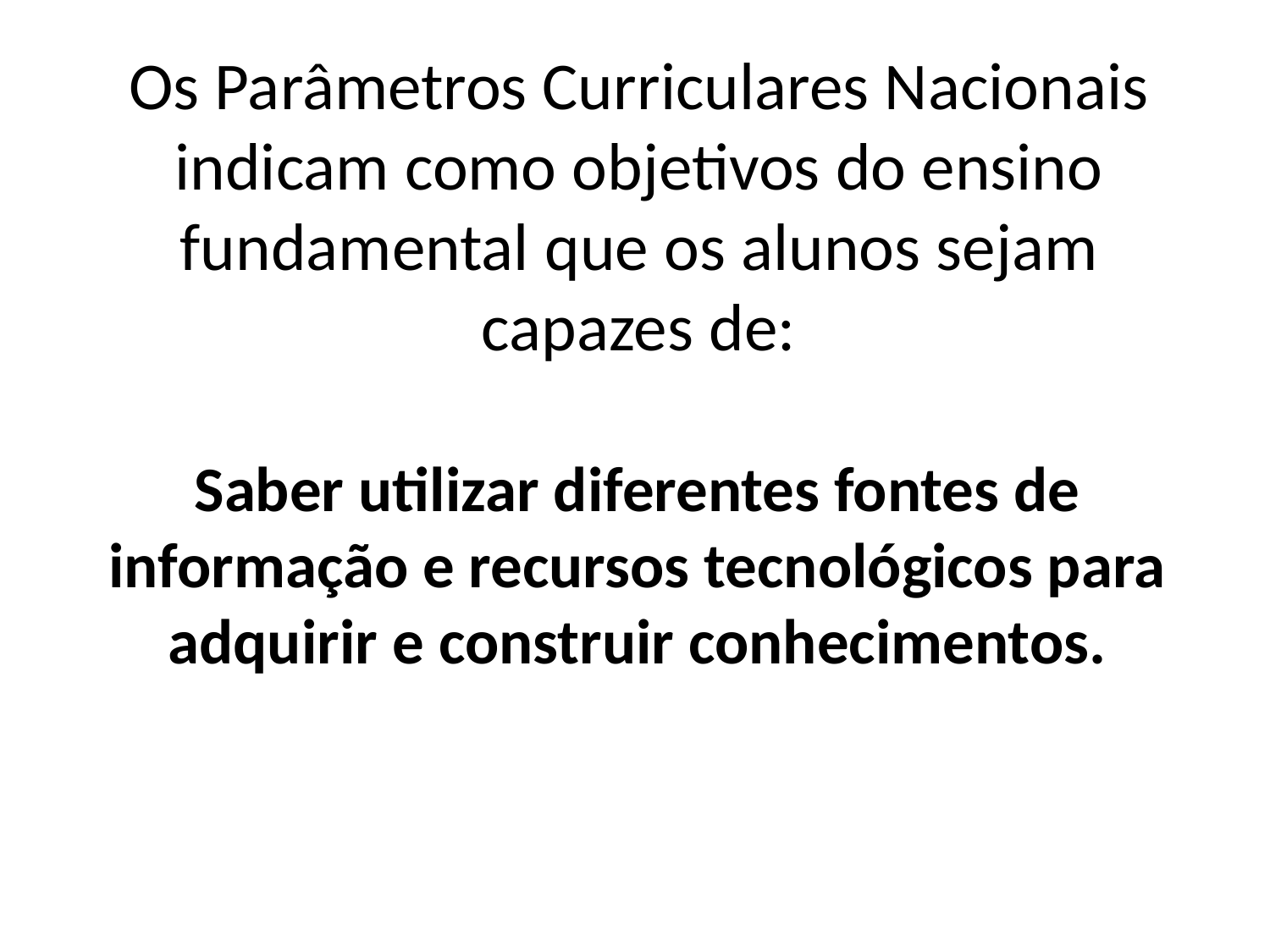

Os Parâmetros Curriculares Nacionais indicam como objetivos do ensino fundamental que os alunos sejam capazes de:

Saber utilizar diferentes fontes de informação e recursos tecnológicos para adquirir e construir conhecimentos.